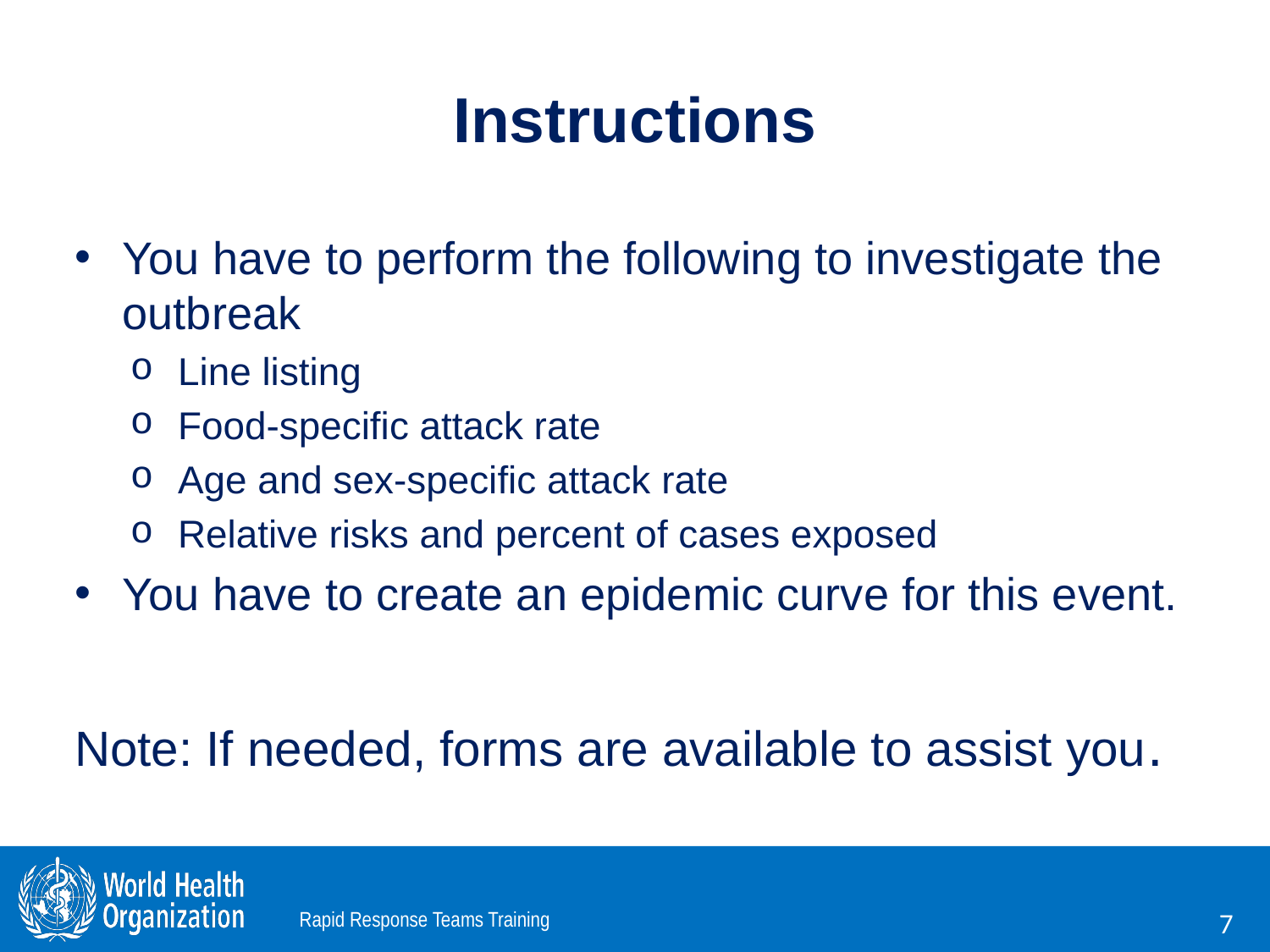

# Instructions
You have to perform the following to investigate the outbreak
Line listing
Food-specific attack rate
Age and sex-specific attack rate
Relative risks and percent of cases exposed
You have to create an epidemic curve for this event.

Note: If needed, forms are available to assist you.